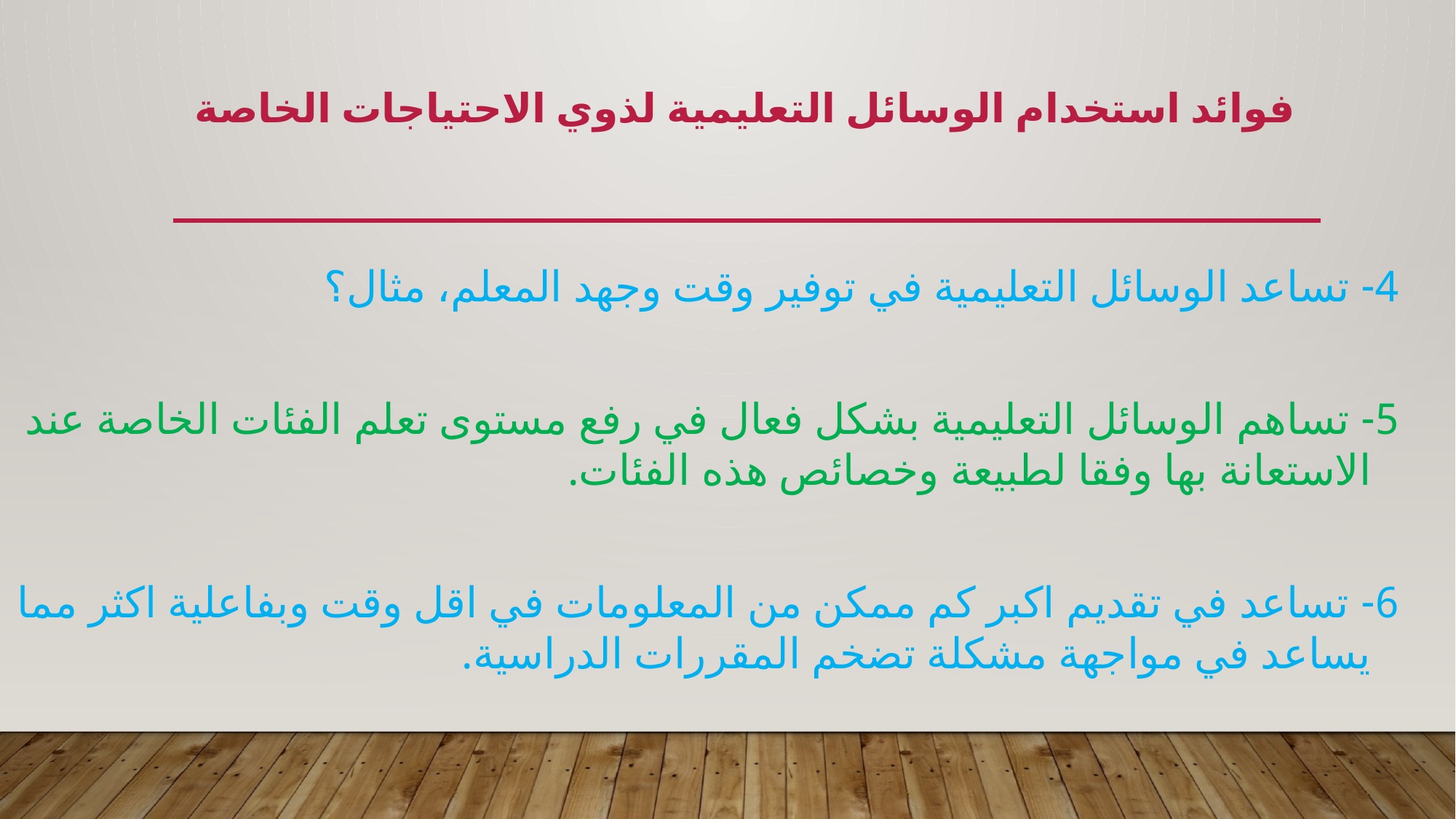

# فوائد استخدام الوسائل التعليمية لذوي الاحتياجات الخاصة
4- تساعد الوسائل التعليمية في توفير وقت وجهد المعلم، مثال؟

5- تساهم الوسائل التعليمية بشكل فعال في رفع مستوى تعلم الفئات الخاصة عند الاستعانة بها وفقا لطبيعة وخصائص هذه الفئات.

6- تساعد في تقديم اكبر كم ممكن من المعلومات في اقل وقت وبفاعلية اكثر مما يساعد في مواجهة مشكلة تضخم المقررات الدراسية.